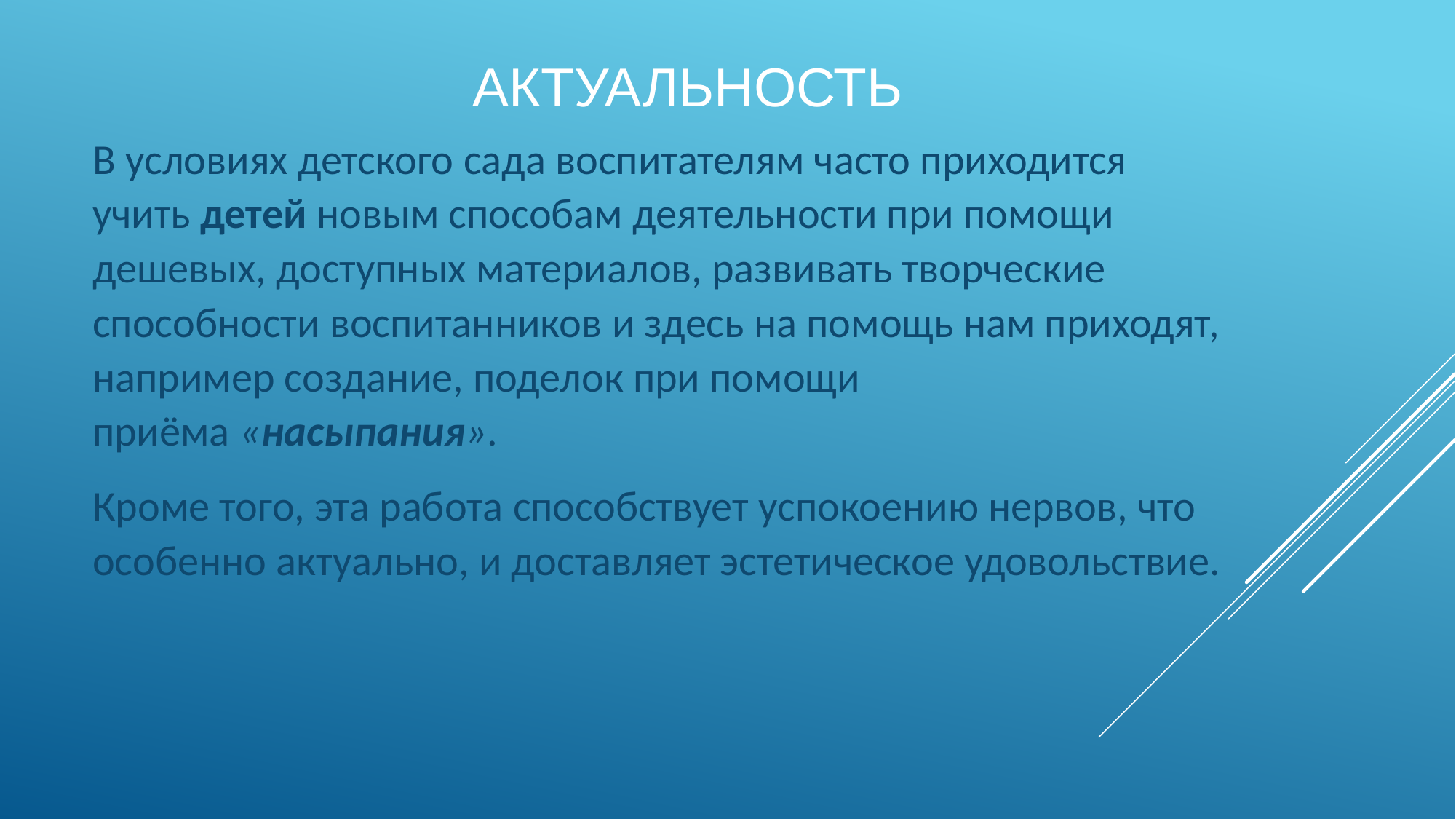

# АКтуальность
В условиях детского сада воспитателям часто приходится учить детей новым способам деятельности при помощи дешевых, доступных материалов, развивать творческие способности воспитанников и здесь на помощь нам приходят, например создание, поделок при помощи приёма «насыпания».
Кроме того, эта работа способствует успокоению нервов, что особенно актуально, и доставляет эстетическое удовольствие.